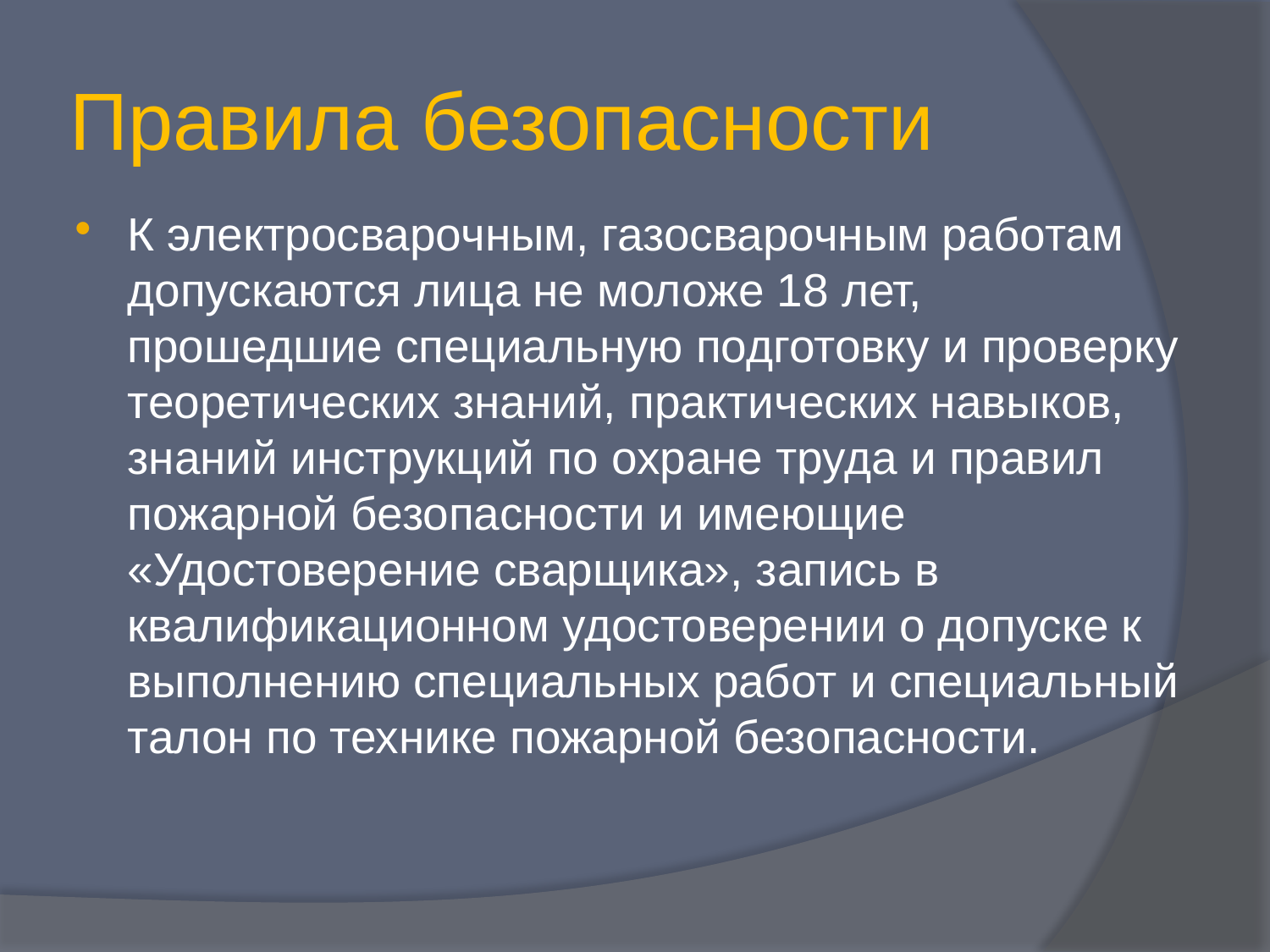

# Правила безопасности
К электросварочным, газосварочным работам допускаются лица не моложе 18 лет, прошедшие специальную подготовку и проверку теоретических знаний, практических навыков, знаний инструкций по охране труда и правил пожарной безопасности и имеющие «Удостоверение сварщика», запись в квалификационном удостоверении о допуске к выполнению специальных работ и специальный талон по технике пожарной безопасности.